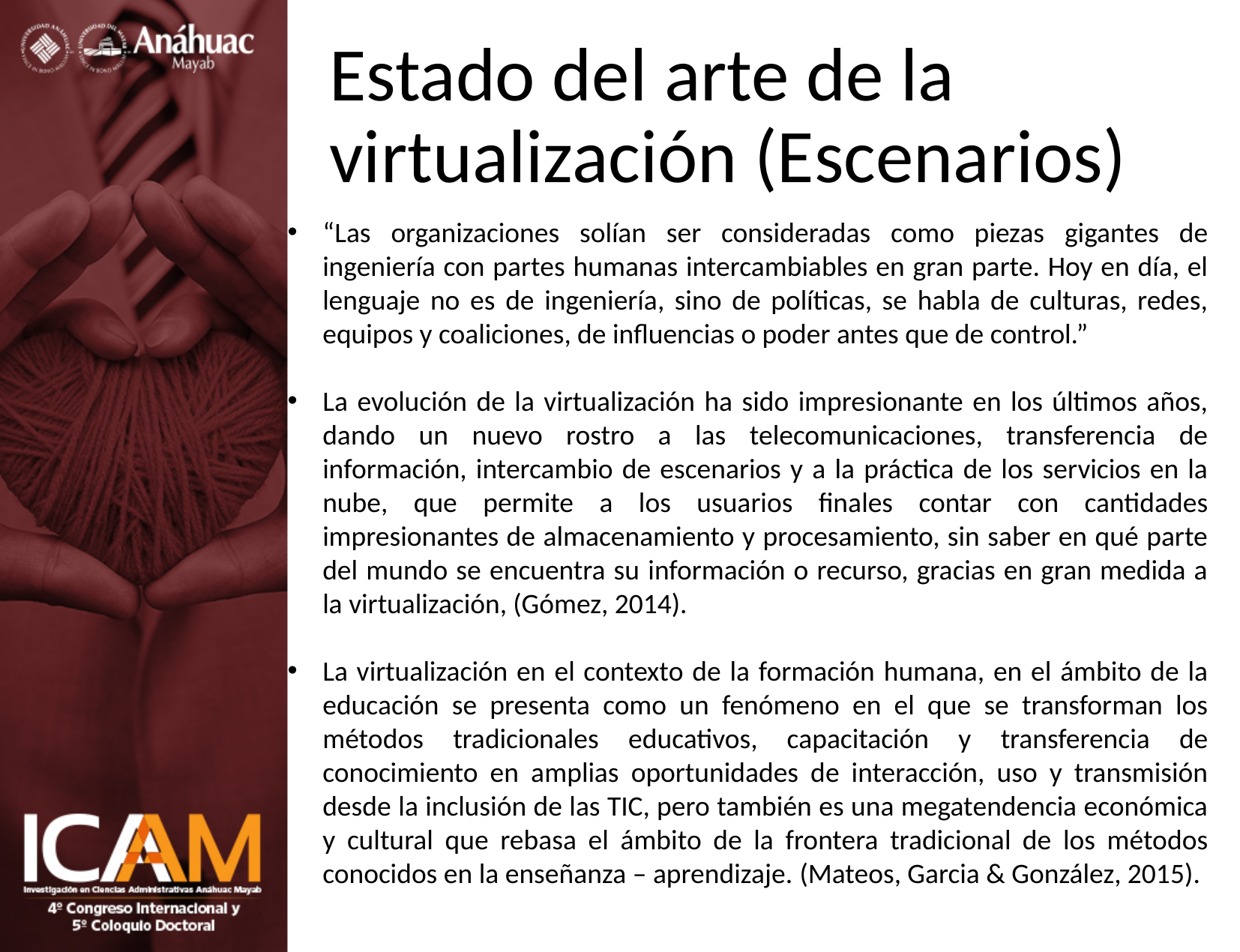

# Estado del arte de la virtualización (Escenarios)
“Las organizaciones solían ser consideradas como piezas gigantes de ingeniería con partes humanas intercambiables en gran parte. Hoy en día, el lenguaje no es de ingeniería, sino de políticas, se habla de culturas, redes, equipos y coaliciones, de influencias o poder antes que de control.”

La evolución de la virtualización ha sido impresionante en los últimos años, dando un nuevo rostro a las telecomunicaciones, transferencia de información, intercambio de escenarios y a la práctica de los servicios en la nube, que permite a los usuarios finales contar con cantidades impresionantes de almacenamiento y procesamiento, sin saber en qué parte del mundo se encuentra su información o recurso, gracias en gran medida a la virtualización, (Gómez, 2014).

La virtualización en el contexto de la formación humana, en el ámbito de la educación se presenta como un fenómeno en el que se transforman los métodos tradicionales educativos, capacitación y transferencia de conocimiento en amplias oportunidades de interacción, uso y transmisión desde la inclusión de las TIC, pero también es una megatendencia económica y cultural que rebasa el ámbito de la frontera tradicional de los métodos conocidos en la enseñanza – aprendizaje. (Mateos, Garcia & González, 2015).